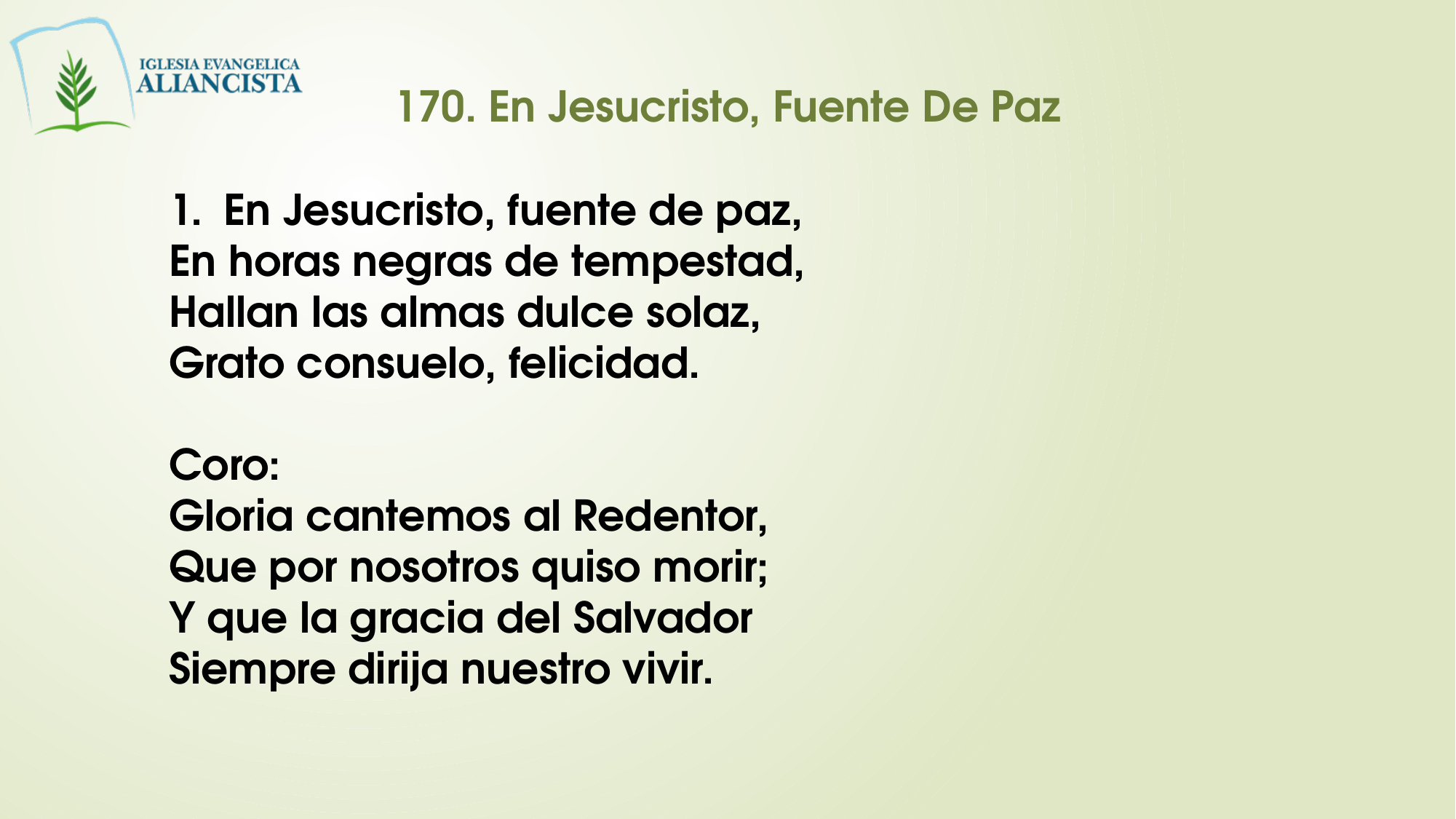

170. En Jesucristo, Fuente De Paz
En Jesucristo, fuente de paz,
En horas negras de tempestad,
Hallan las almas dulce solaz,
Grato consuelo, felicidad.

Coro:
Gloria cantemos al Redentor,
Que por nosotros quiso morir;
Y que la gracia del Salvador
Siempre dirija nuestro vivir.